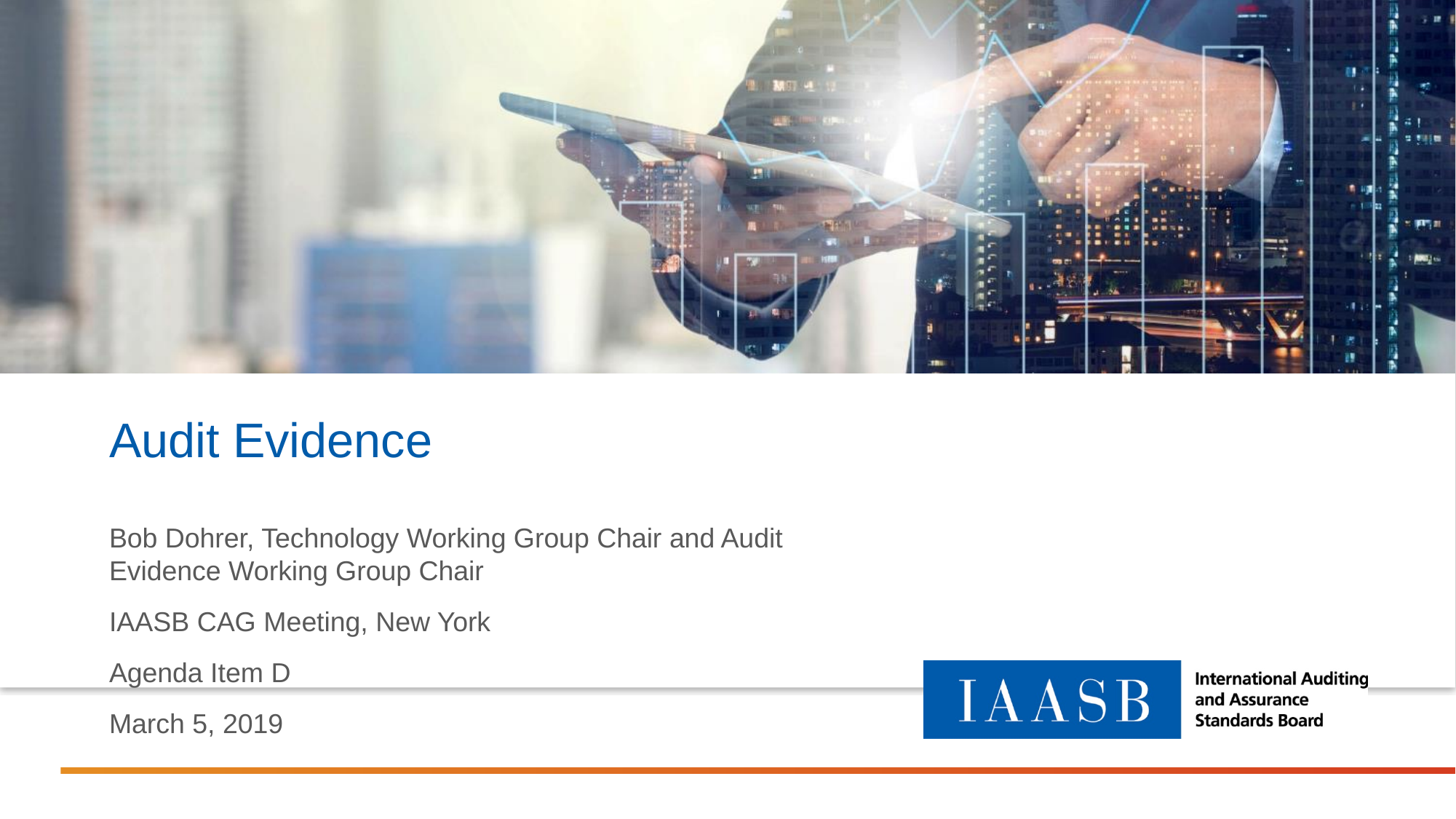

# Audit Evidence
Bob Dohrer, Technology Working Group Chair and Audit Evidence Working Group Chair
IAASB CAG Meeting, New York
Agenda Item D
March 5, 2019